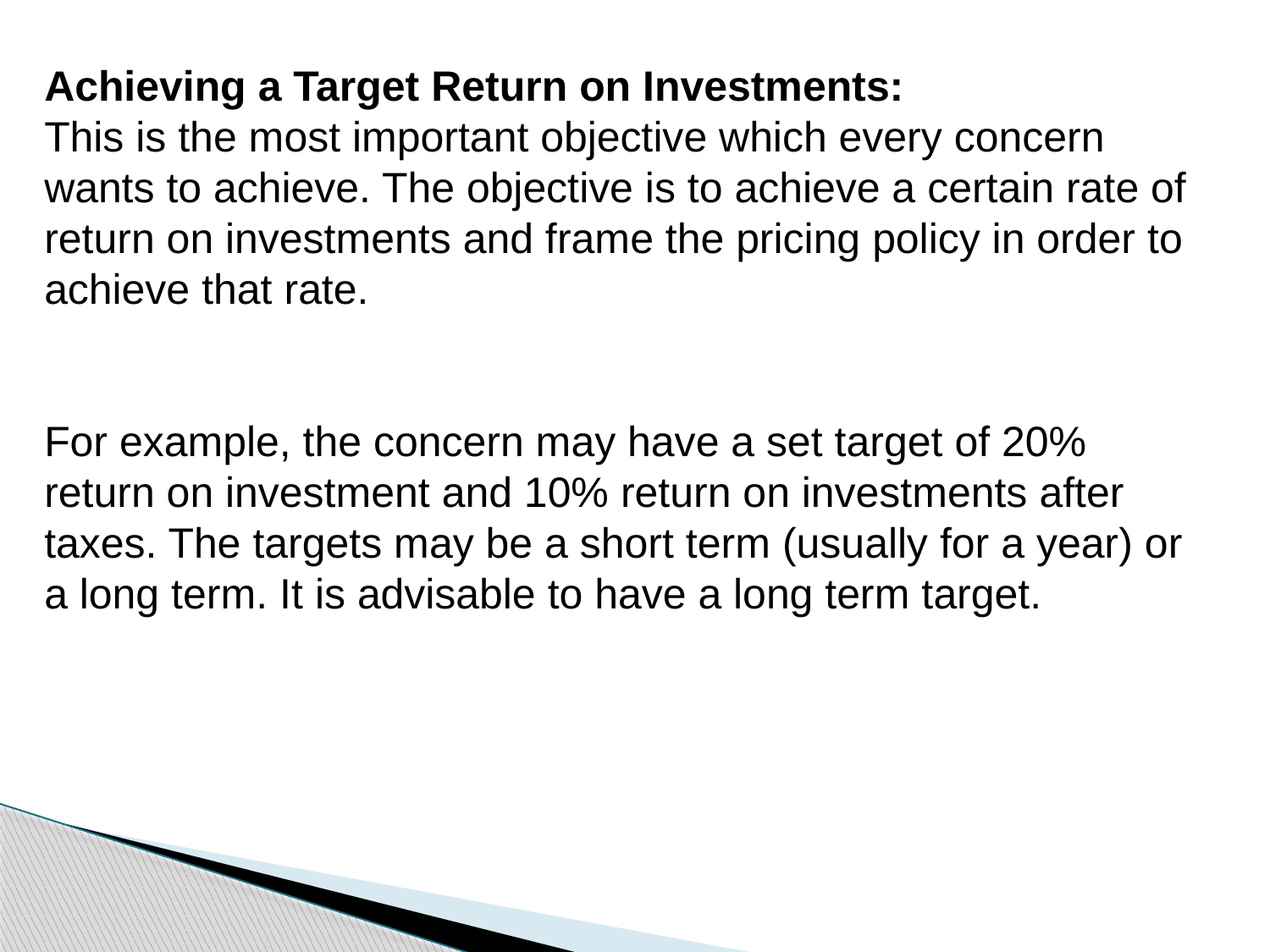

Achieving a Target Return on Investments:
This is the most important objective which every concern wants to achieve. The objective is to achieve a certain rate of return on investments and frame the pricing policy in order to achieve that rate.

For example, the concern may have a set target of 20% return on investment and 10% return on investments after taxes. The targets may be a short term (usually for a year) or a long term. It is advisable to have a long term target.